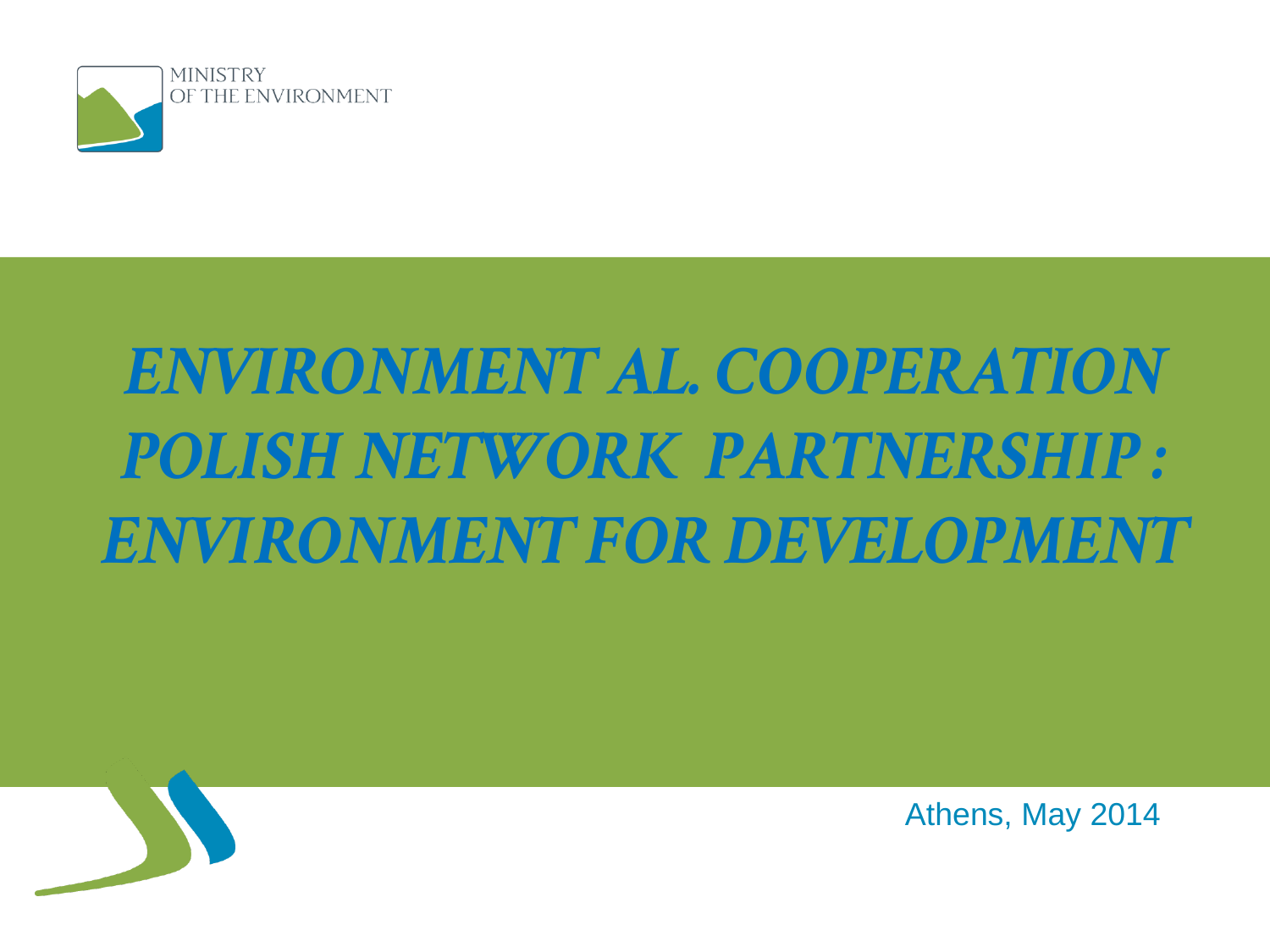

# Environment al. cooperation Polish network  Partnership : Environment for development
Athens, May 2014